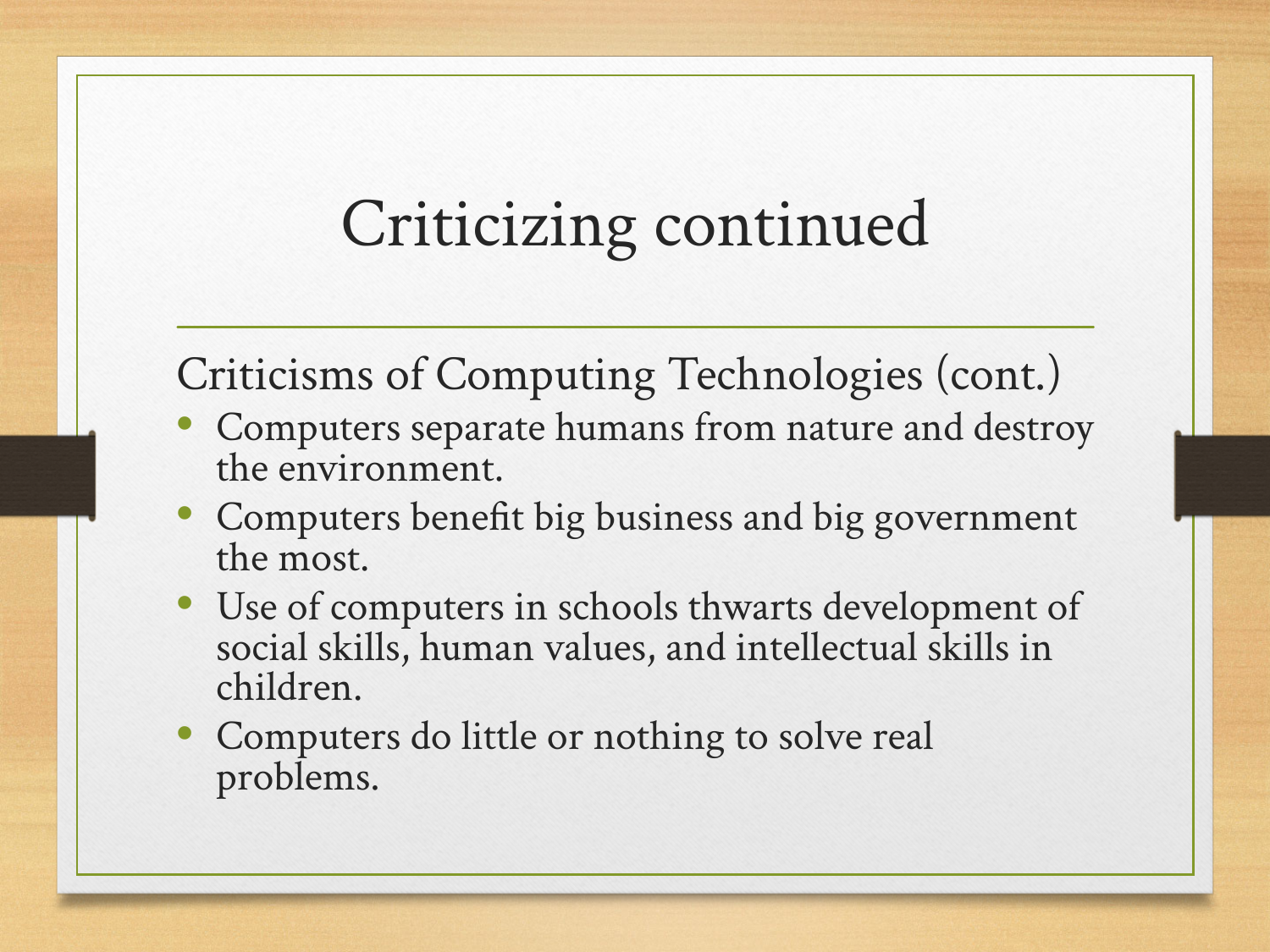

# Criticizing continued
Criticisms of Computing Technologies (cont.)
Computers separate humans from nature and destroy the environment.
Computers benefit big business and big government the most.
Use of computers in schools thwarts development of social skills, human values, and intellectual skills in children.
Computers do little or nothing to solve real problems.